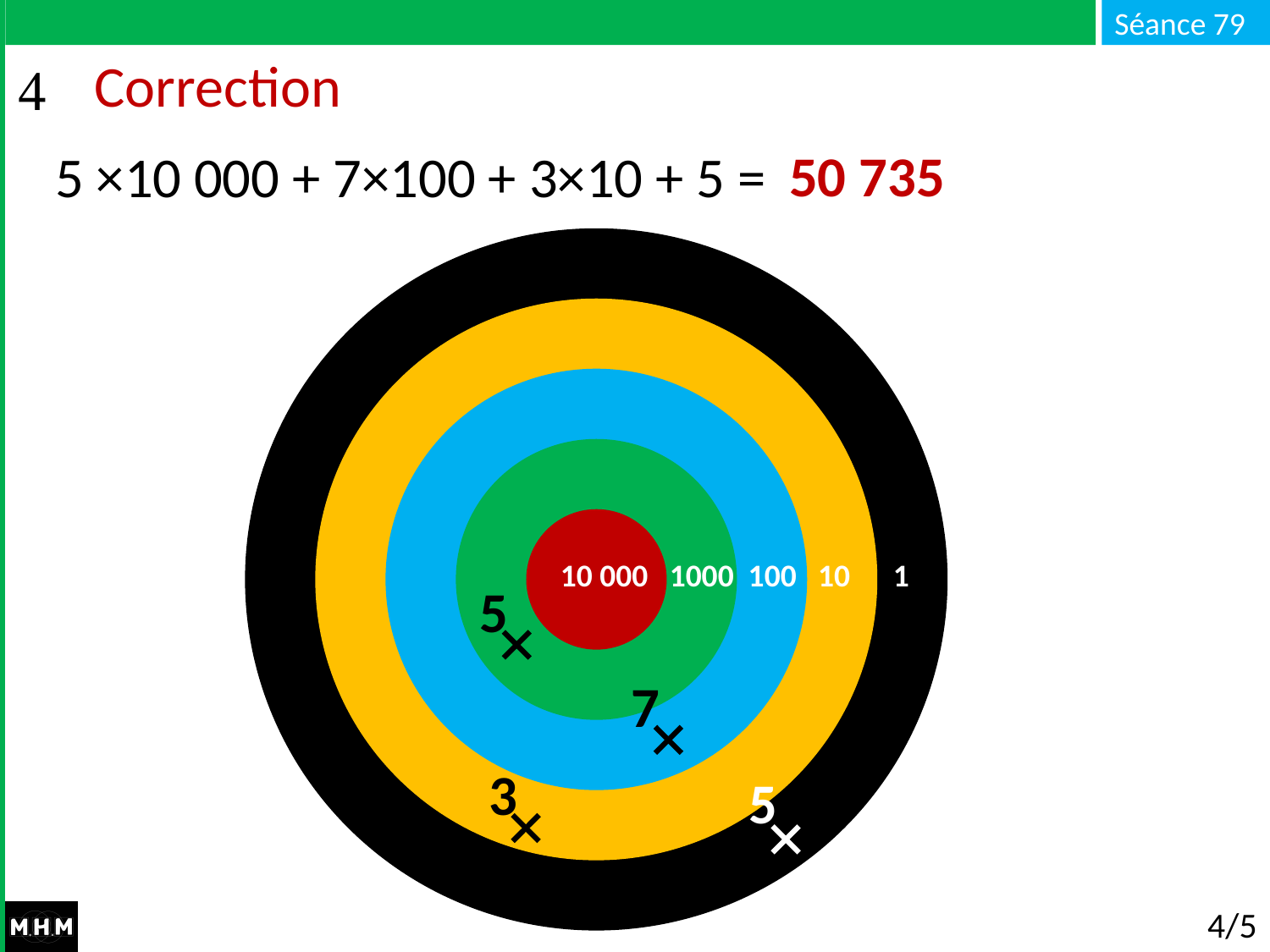

# Correction
50 735
5 ×10 000 + 7×100 + 3×10 + 5 =

10 000   1000  100   10      1
5

7

3

5

4/5